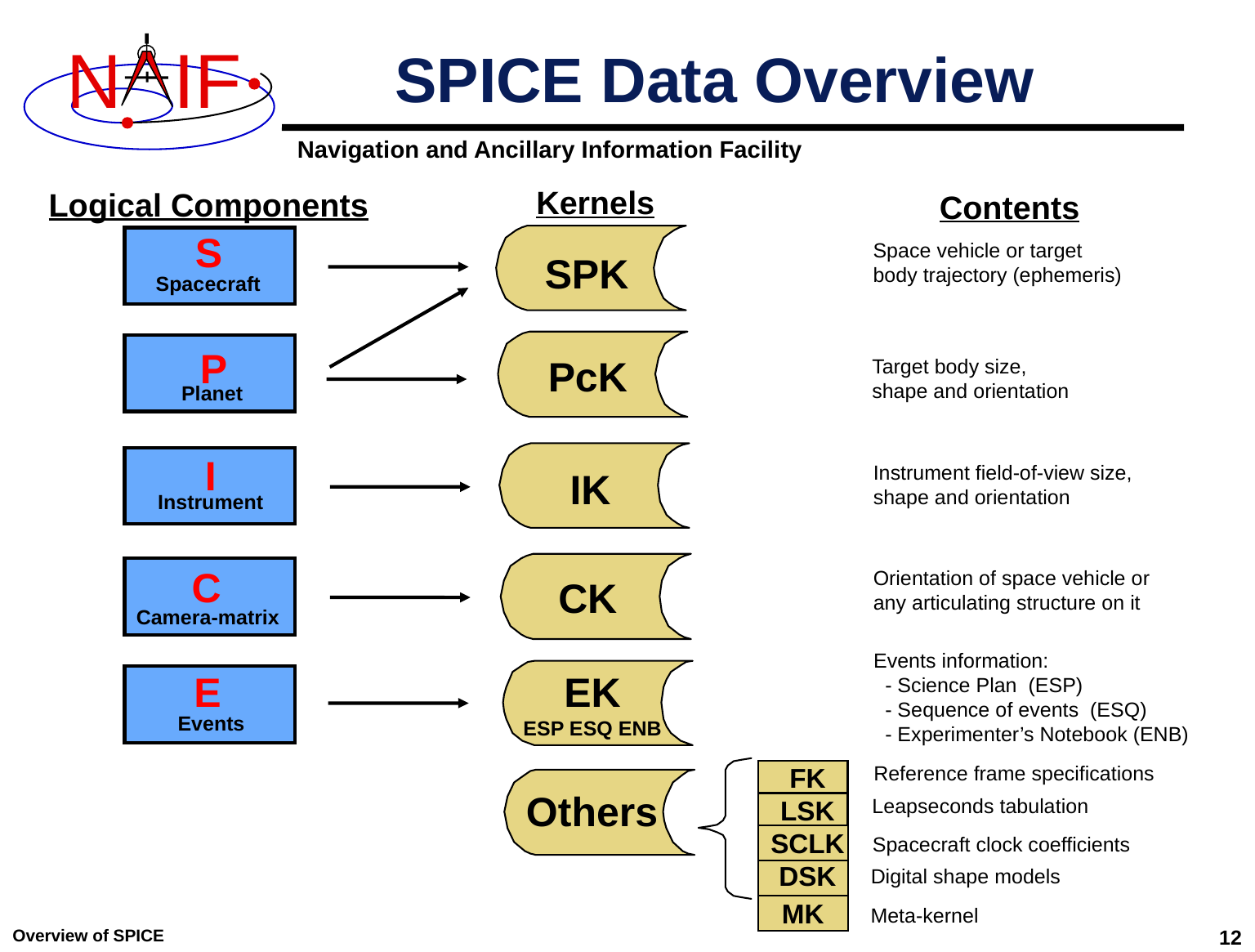

# SPICE Data Overview

Kernels
Logical Components
Contents
S

Space vehicle or target
body trajectory (ephemeris)
SPK

Spacecraft

P
PcK
Target body size,
shape and orientation
Planet

I

Instrument field-of-view size,
shape and orientation
IK
Instrument

C
Orientation of space vehicle or
any articulating structure on it
CK

Camera-matrix
Events information:
  - Science Plan  (ESP)
  - Sequence of events  (ESQ)
  - Experimenter’s Notebook (ENB)

EK
ESP ESQ ENB
E

Events
Reference frame specifications
FK
LSK
SCLK
DSK

Others
Leapseconds tabulation

Spacecraft clock coefficients
Digital shape models

MK
Meta-kernel
Overview of SPICE
12